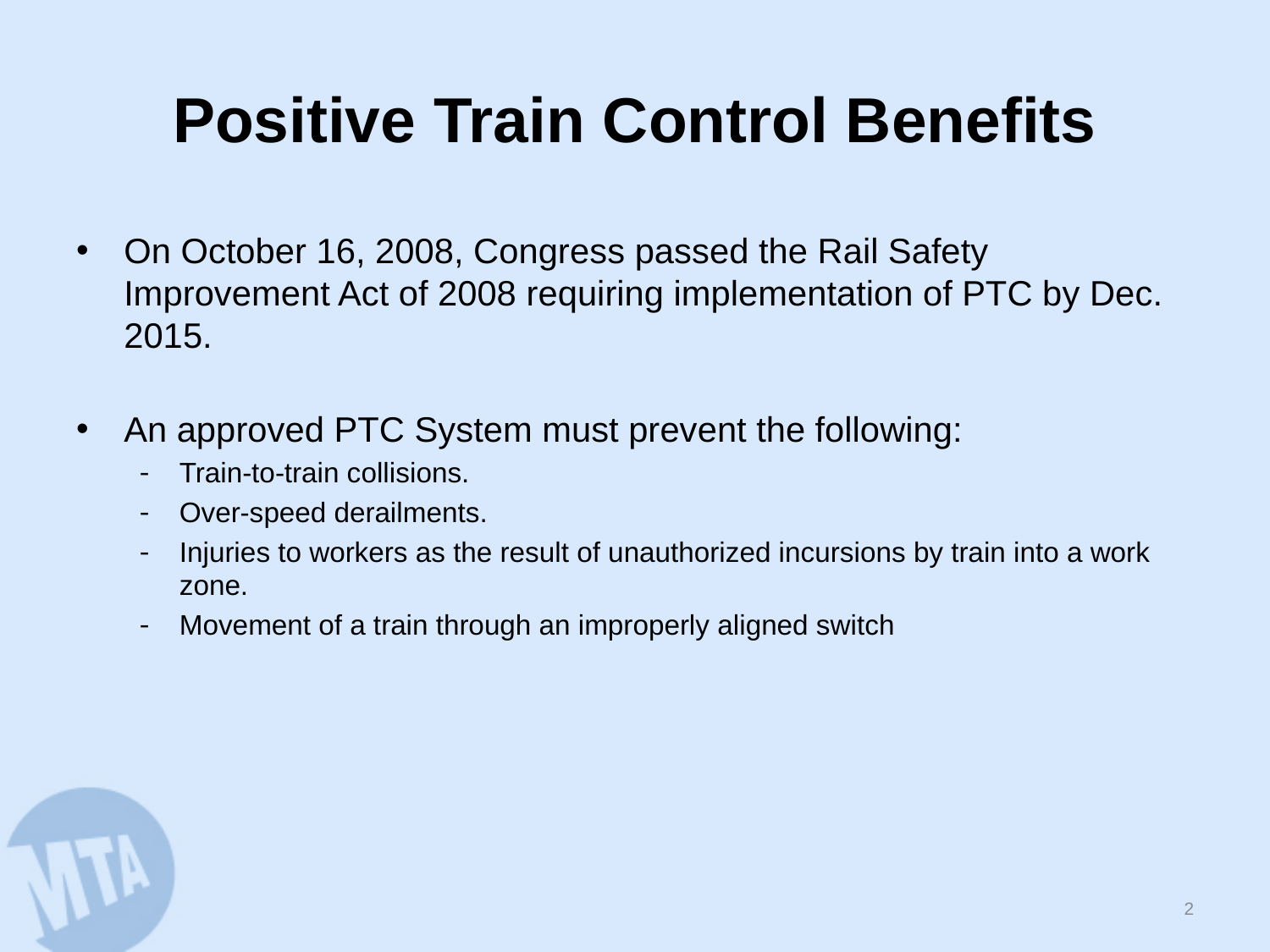

# Positive Train Control Benefits
On October 16, 2008, Congress passed the Rail Safety Improvement Act of 2008 requiring implementation of PTC by Dec. 2015.

An approved PTC System must prevent the following:
Train-to-train collisions.
Over-speed derailments.
Injuries to workers as the result of unauthorized incursions by train into a work zone.
Movement of a train through an improperly aligned switch
2